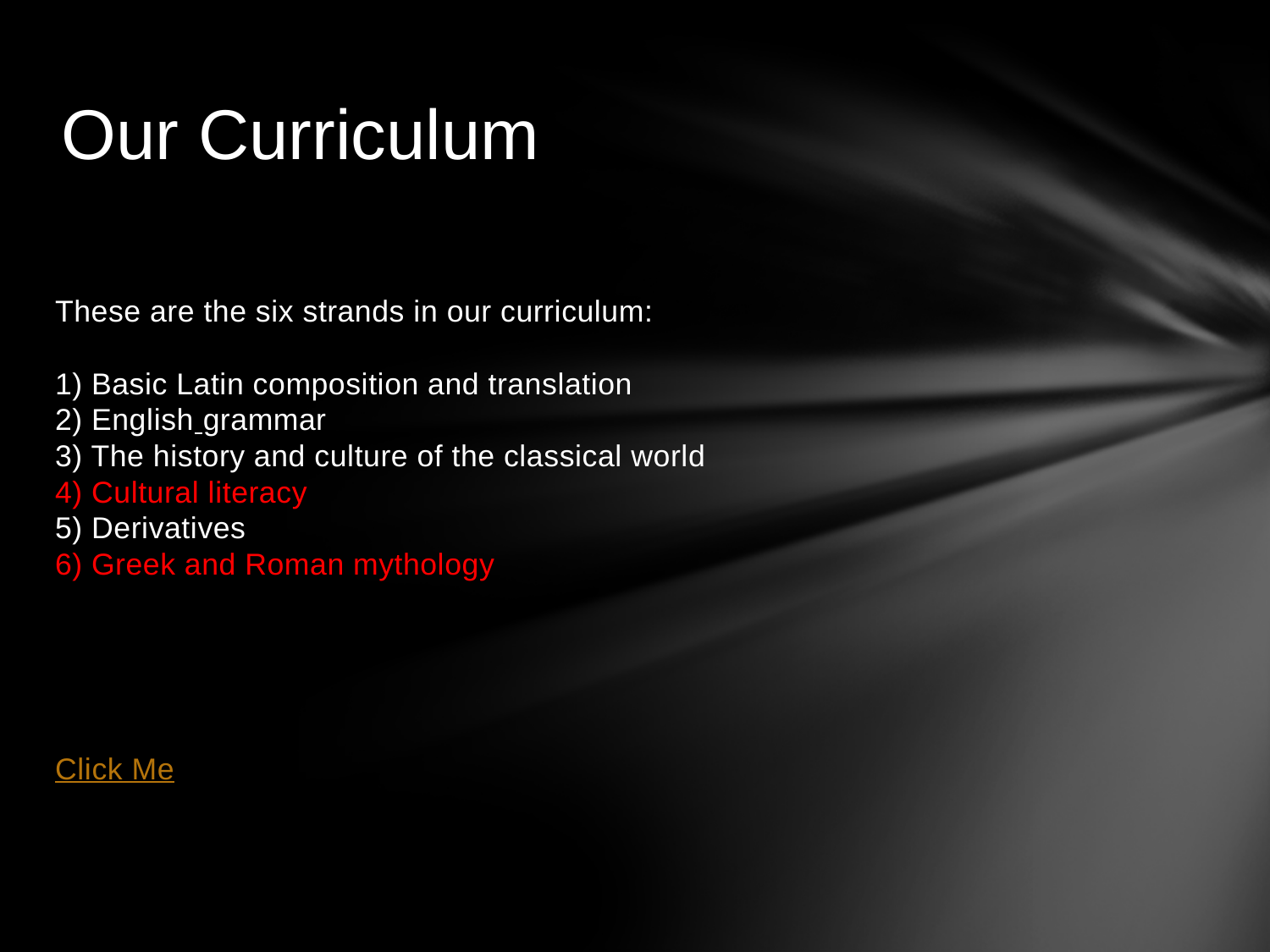

# Our Curriculum
These are the six strands in our curriculum:
1) Basic Latin composition and translation
2) English grammar
3) The history and culture of the classical world
4) Cultural literacy
5) Derivatives
6) Greek and Roman mythology

Click Me